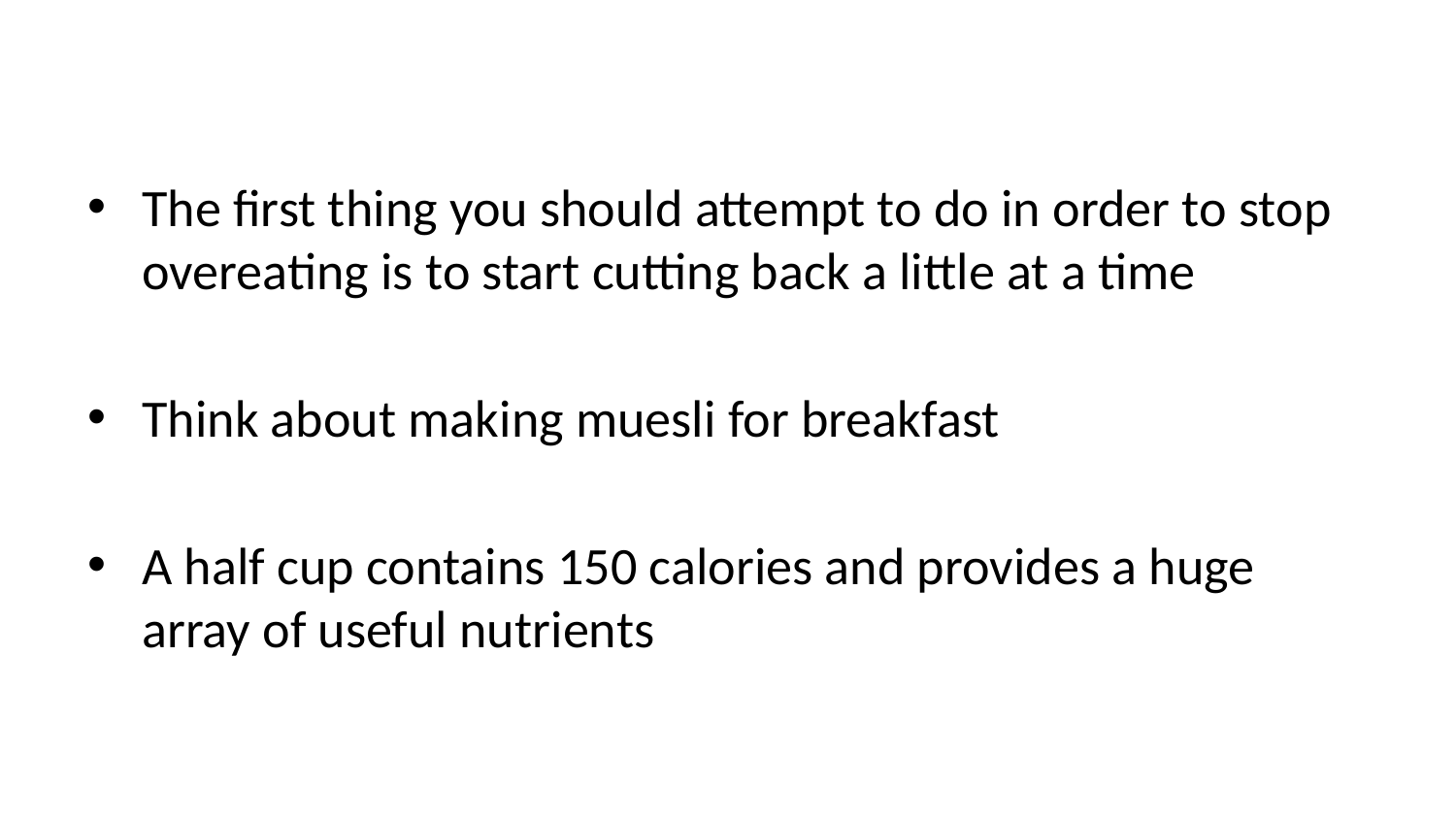

The first thing you should attempt to do in order to stop overeating is to start cutting back a little at a time

Think about making muesli for breakfast

A half cup contains 150 calories and provides a huge array of useful nutrients